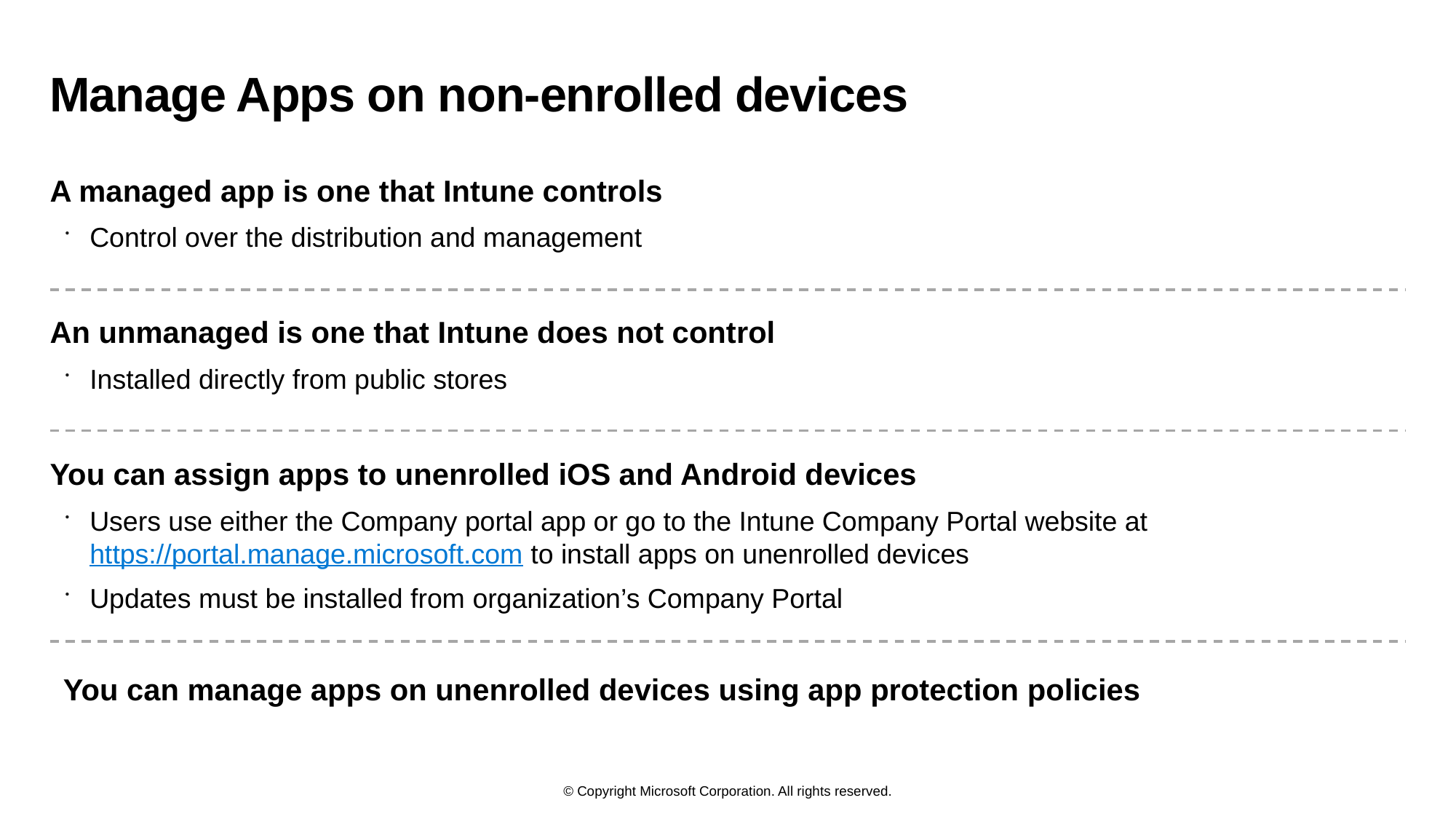

# Manage Apps on non-enrolled devices
A managed app is one that Intune controls
Control over the distribution and management
An unmanaged is one that Intune does not control
Installed directly from public stores
You can assign apps to unenrolled iOS and Android devices
Users use either the Company portal app or go to the Intune Company Portal website at https://portal.manage.microsoft.com to install apps on unenrolled devices
Updates must be installed from organization’s Company Portal

You can manage apps on unenrolled devices using app protection policies